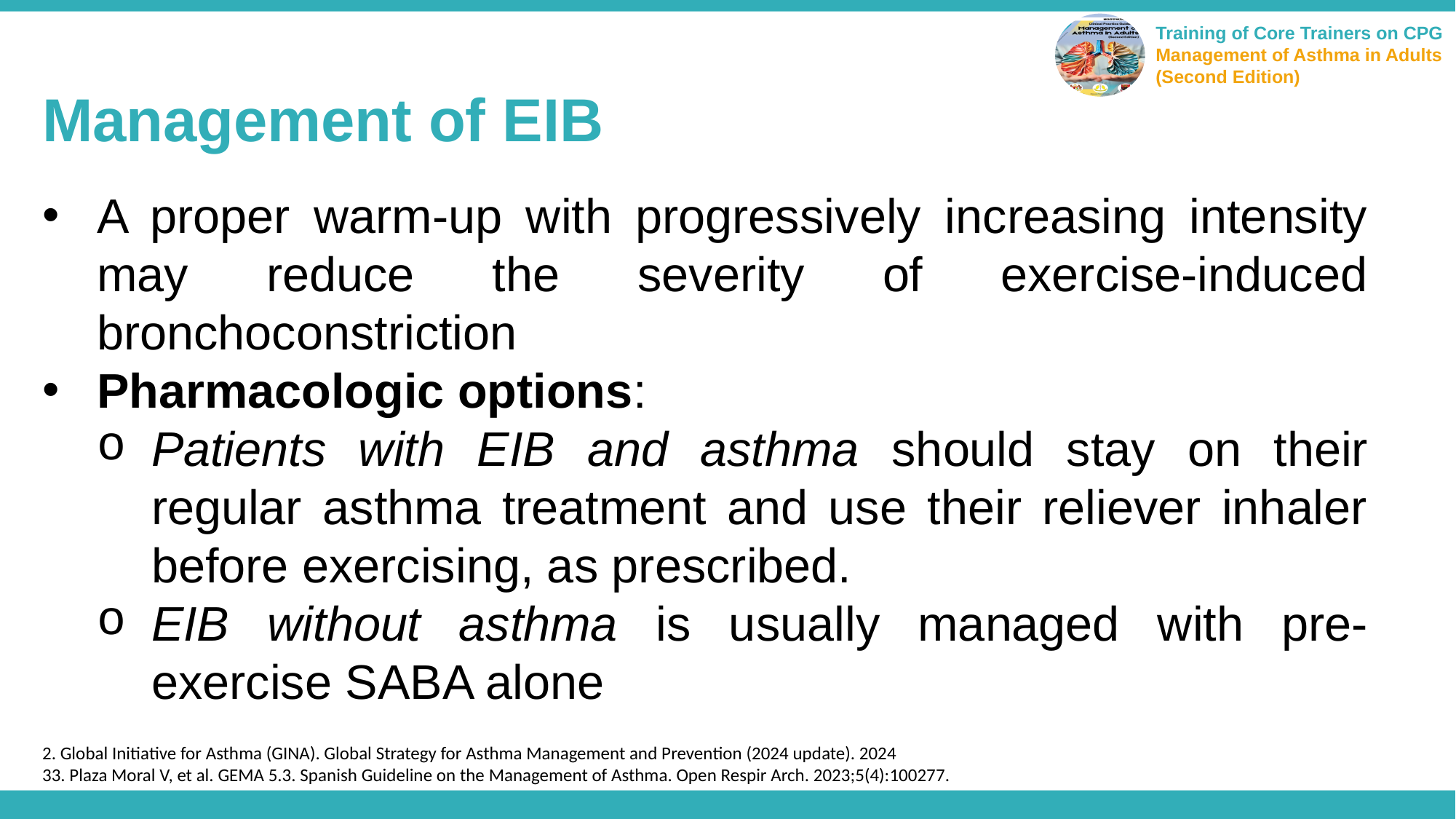

Management of EIB
A proper warm-up with progressively increasing intensity may reduce the severity of exercise-induced bronchoconstriction
Pharmacologic options:
Patients with EIB and asthma should stay on their regular asthma treatment and use their reliever inhaler before exercising, as prescribed.
EIB without asthma is usually managed with pre-exercise SABA alone
2. Global Initiative for Asthma (GINA). Global Strategy for Asthma Management and Prevention (2024 update). 2024
33. Plaza Moral V, et al. GEMA 5.3. Spanish Guideline on the Management of Asthma. Open Respir Arch. 2023;5(4):100277.